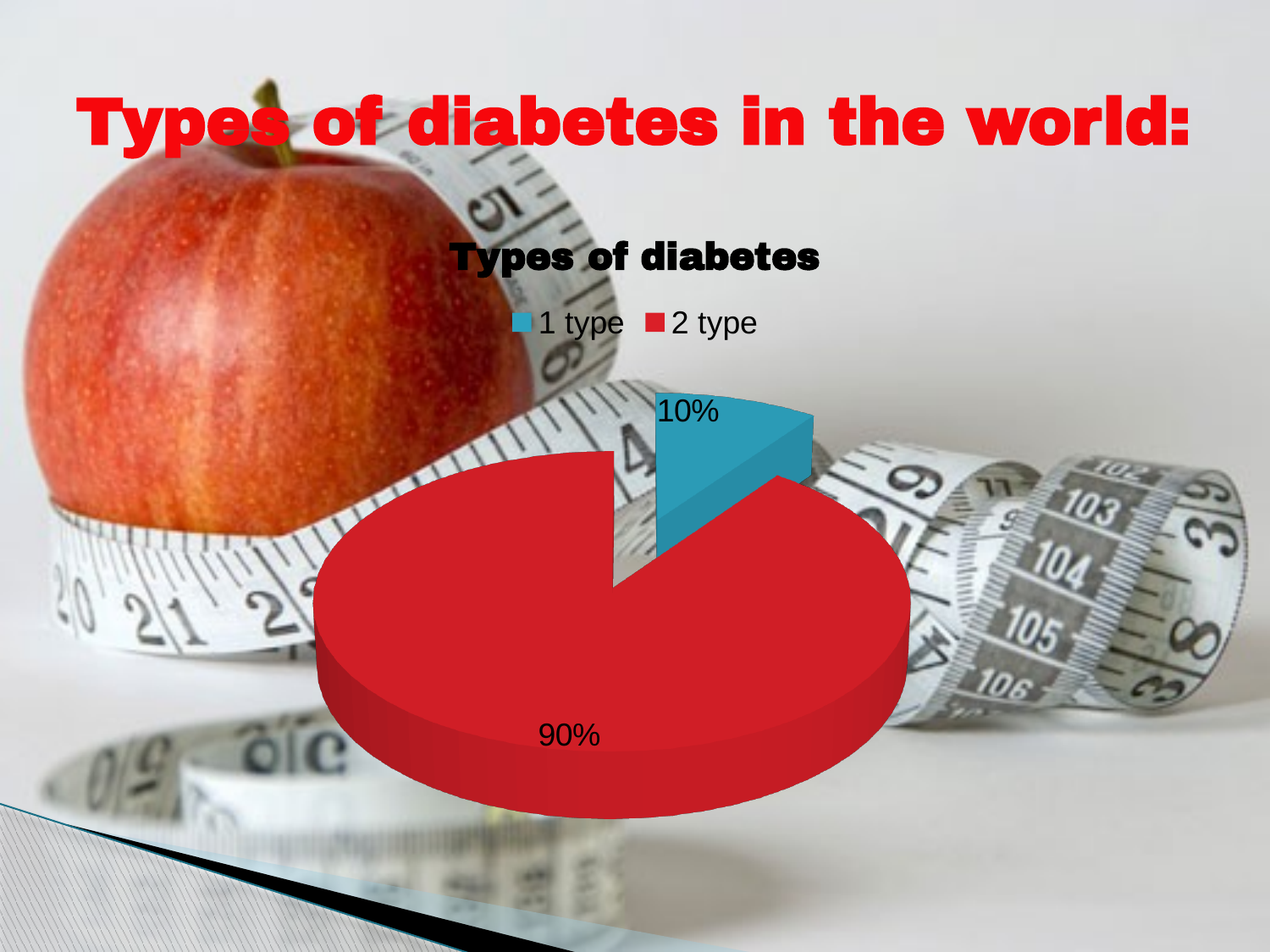

# Types of diabetes in the world:

[unsupported chart]